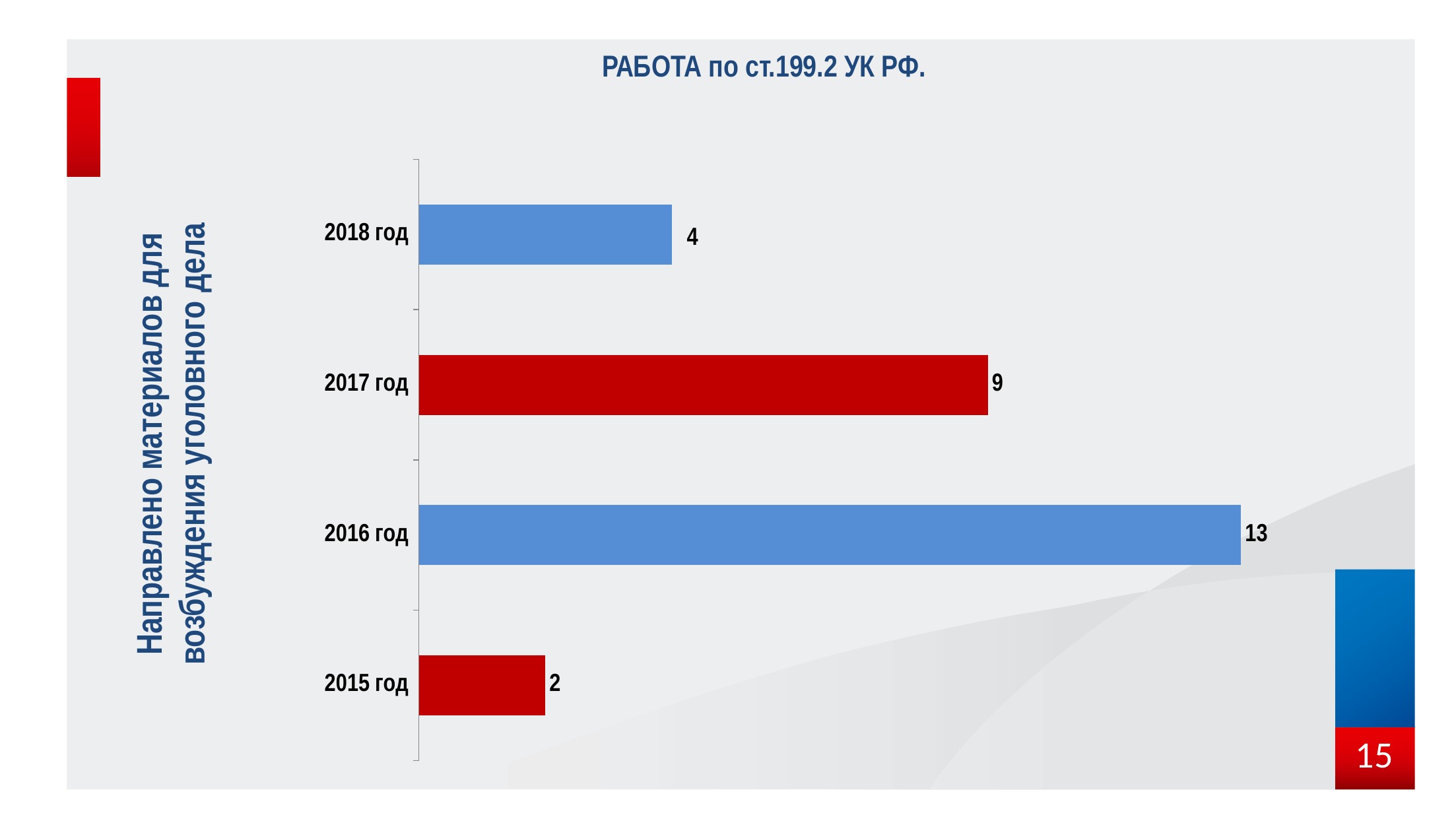

РАБОТА по ст.199.2 УК РФ.

Направлено материалов для возбуждения уголовного дела

### Chart

| Category | Ряд 1 |
|---|---|
| 2018 год | 4.0 |
|  2017 год | 9.0 |
| 2016 год | 13.0 |
| 2015 год | 2.0 |
15